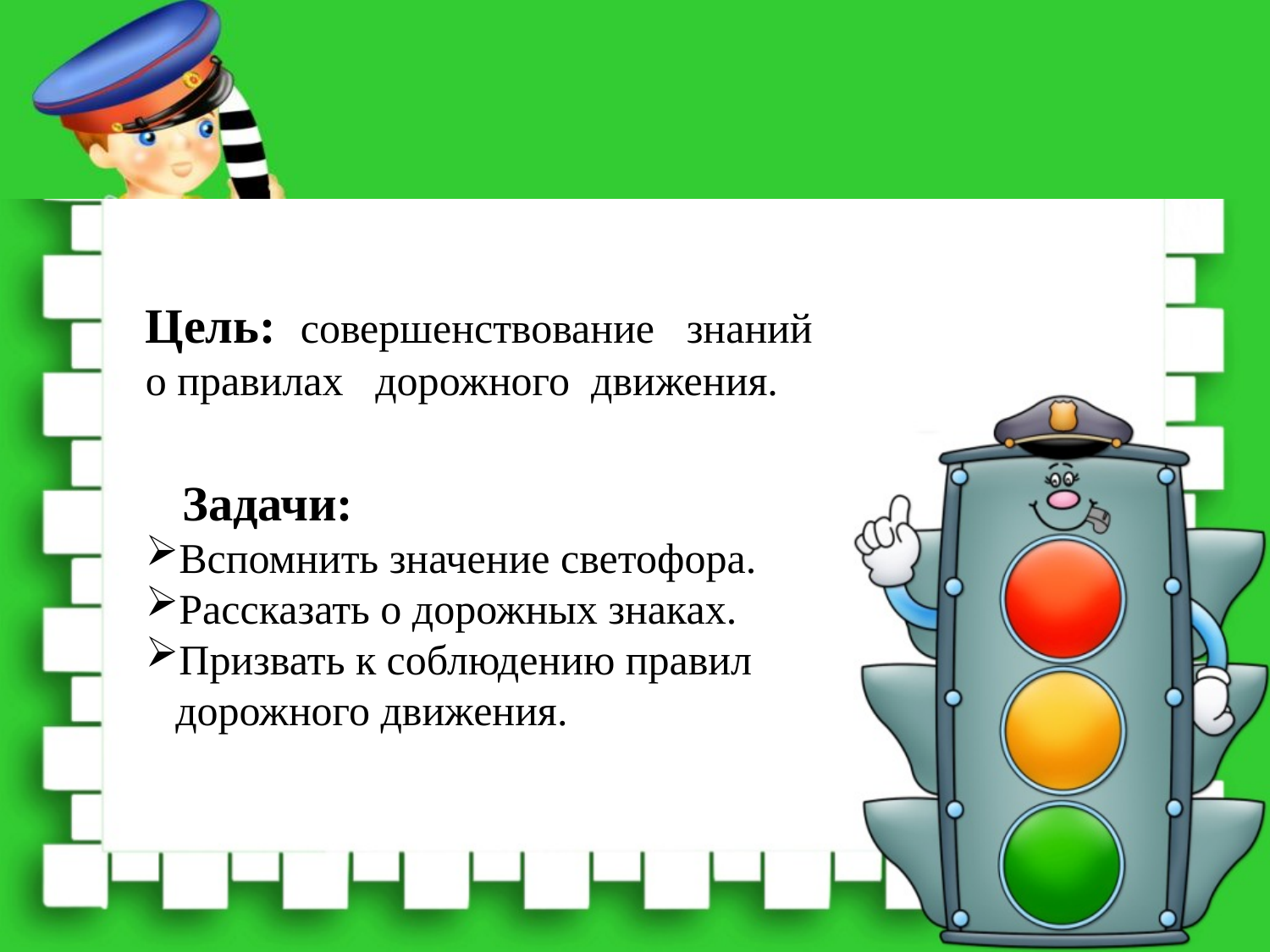

Цель:  совершенствование   знаний  о правилах   дорожного  движения.

   Задачи:
Вспомнить значение светофора.
Рассказать о дорожных знаках.
Призвать к соблюдению правил дорожного движения.